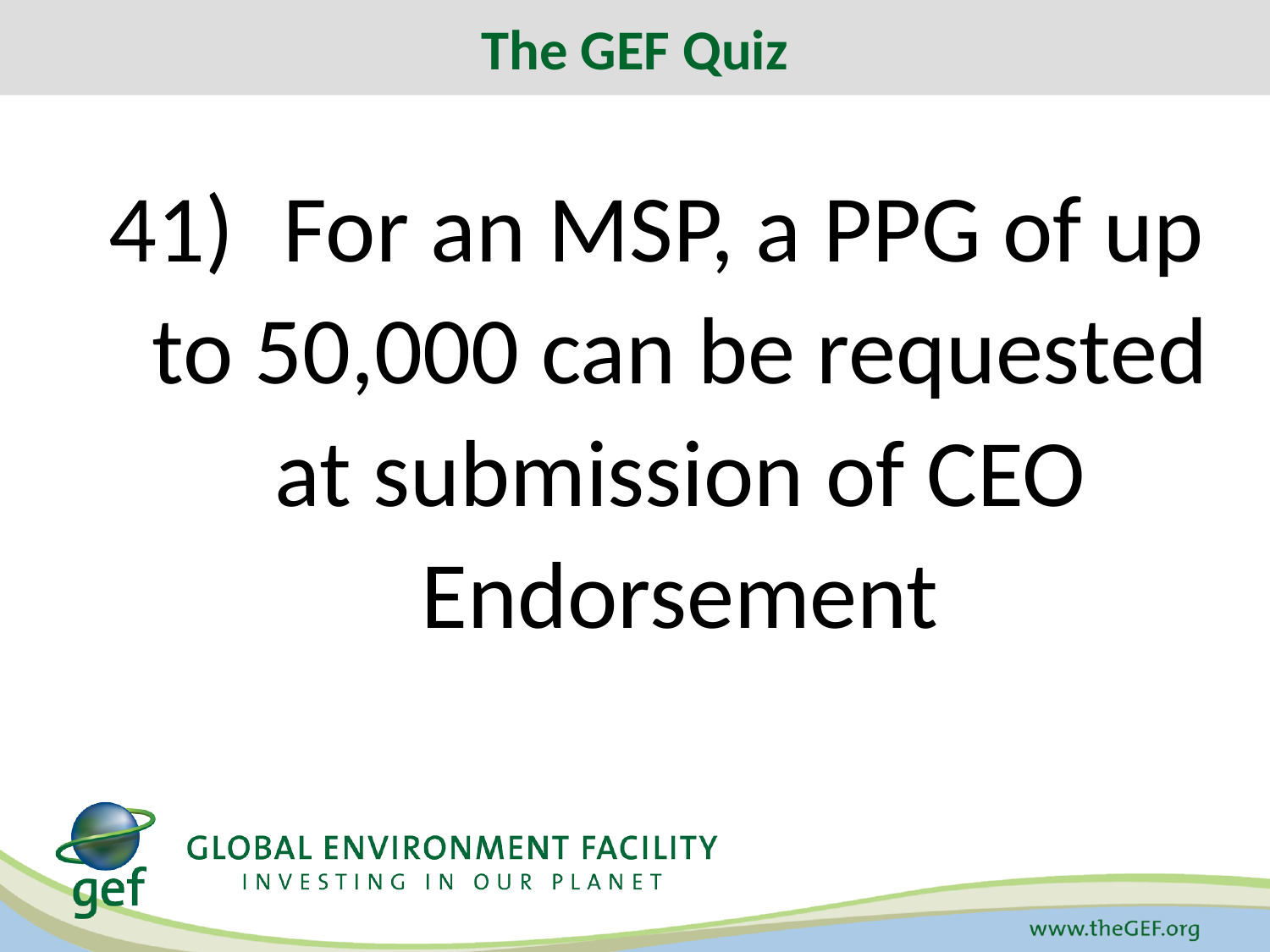

The GEF Quiz
# 41)	For an MSP, a PPG of up to 50,000 can be requested at submission of CEO Endorsement